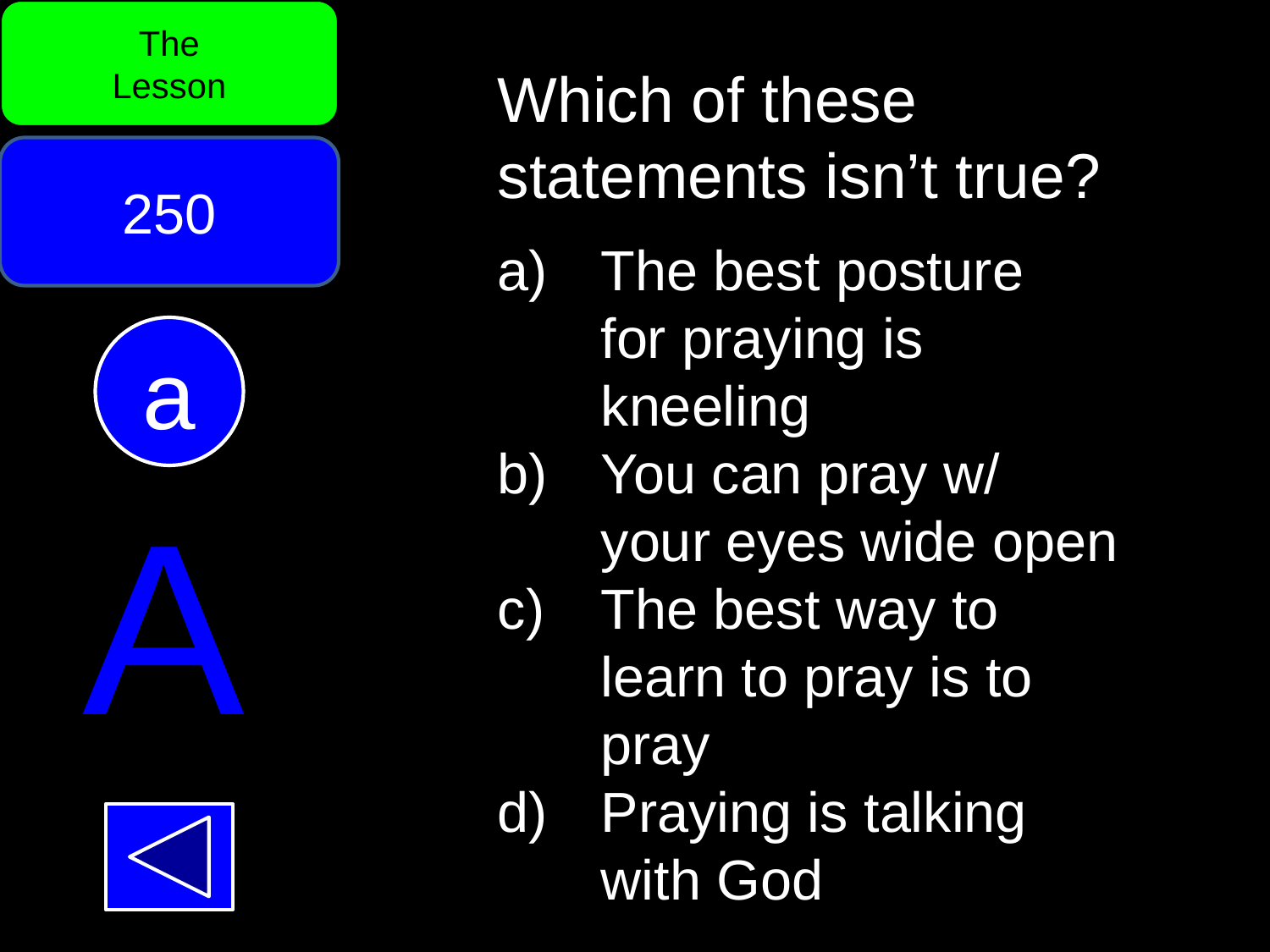

The
Lesson
Which of these
statements isn’t true?

The best posture
for praying is
kneeling
You can pray w/
your eyes wide open
The best way to
learn to pray is to
pray
Praying is talking
with God
250
a
A